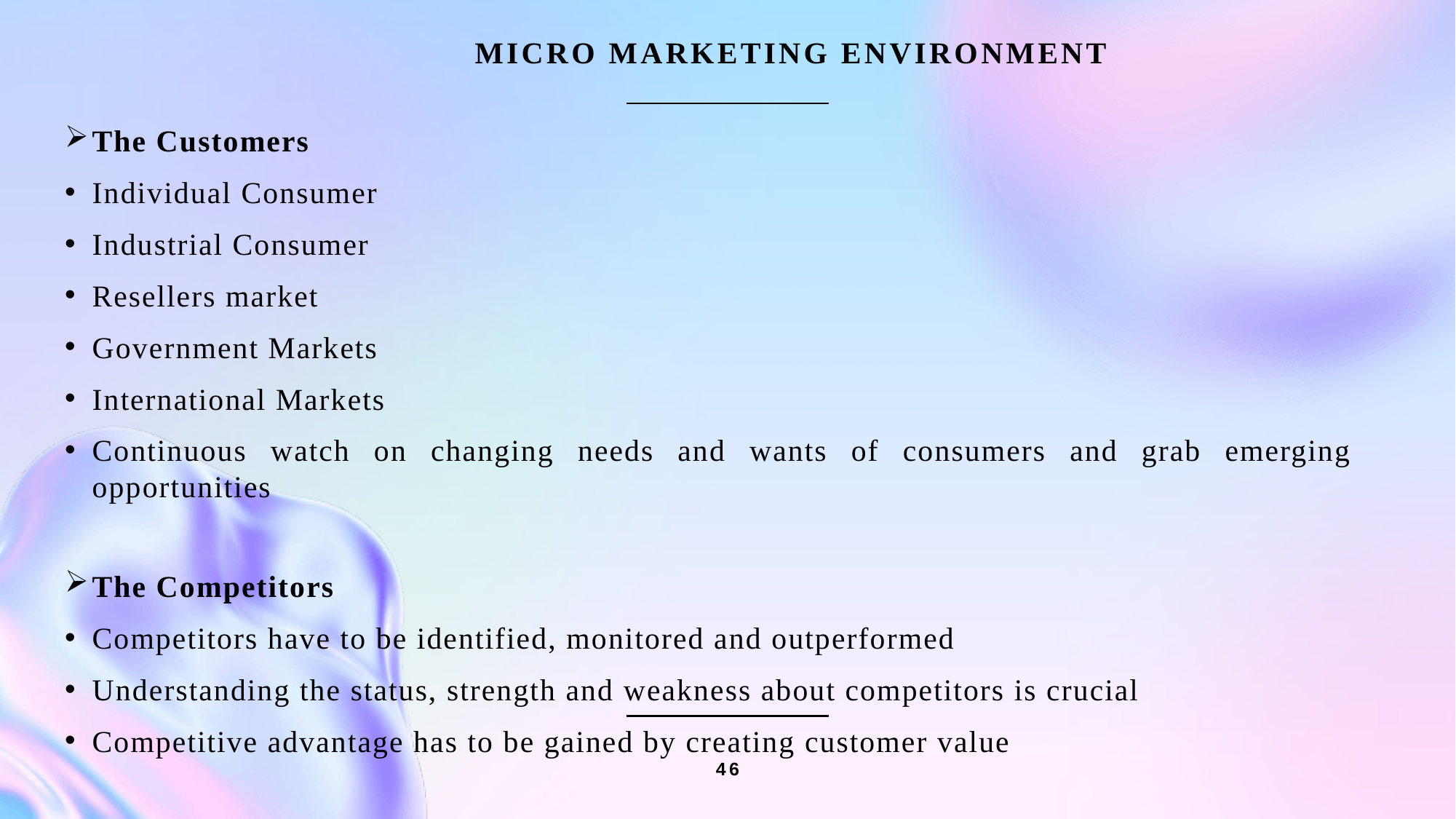

MICRO MARKETING ENVIRONMENT

The Customers
Individual Consumer
Industrial Consumer
Resellers market
Government Markets
International Markets
Continuous watch on changing needs and wants of consumers and grab emerging opportunities

The Competitors
Competitors have to be identified, monitored and outperformed
Understanding the status, strength and weakness about competitors is crucial
Competitive advantage has to be gained by creating customer value

#
46